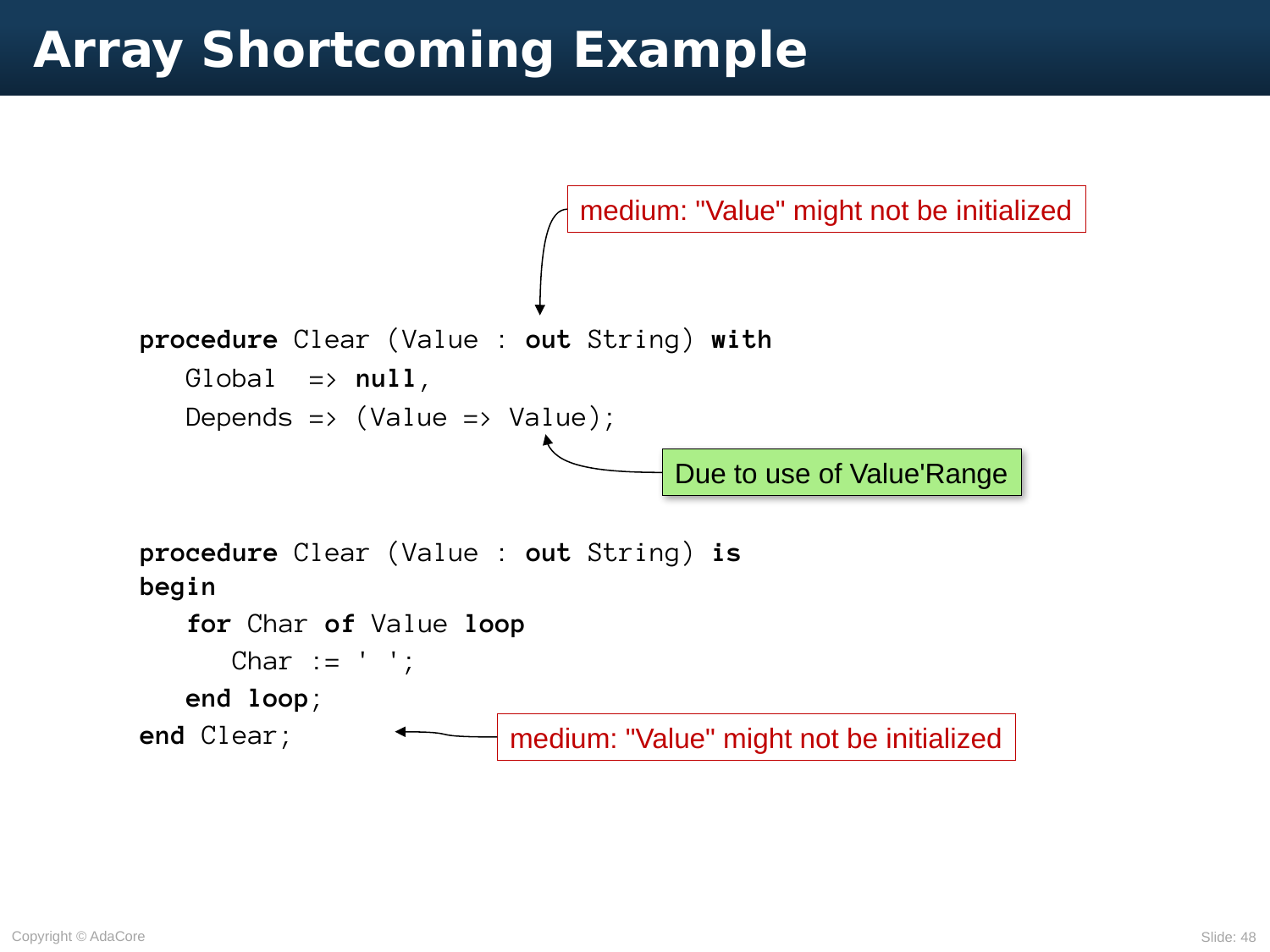

# Array Shortcoming Example
medium: "Value" might not be initialized
procedure Clear (Value : out String) with
   Global  => null,
   Depends => (Value => Value);

procedure Clear (Value : out String) is
begin
   for Char of Value loop
      Char := ' ';
   end loop;
end Clear;

Due to use of Value'Range
medium: "Value" might not be initialized